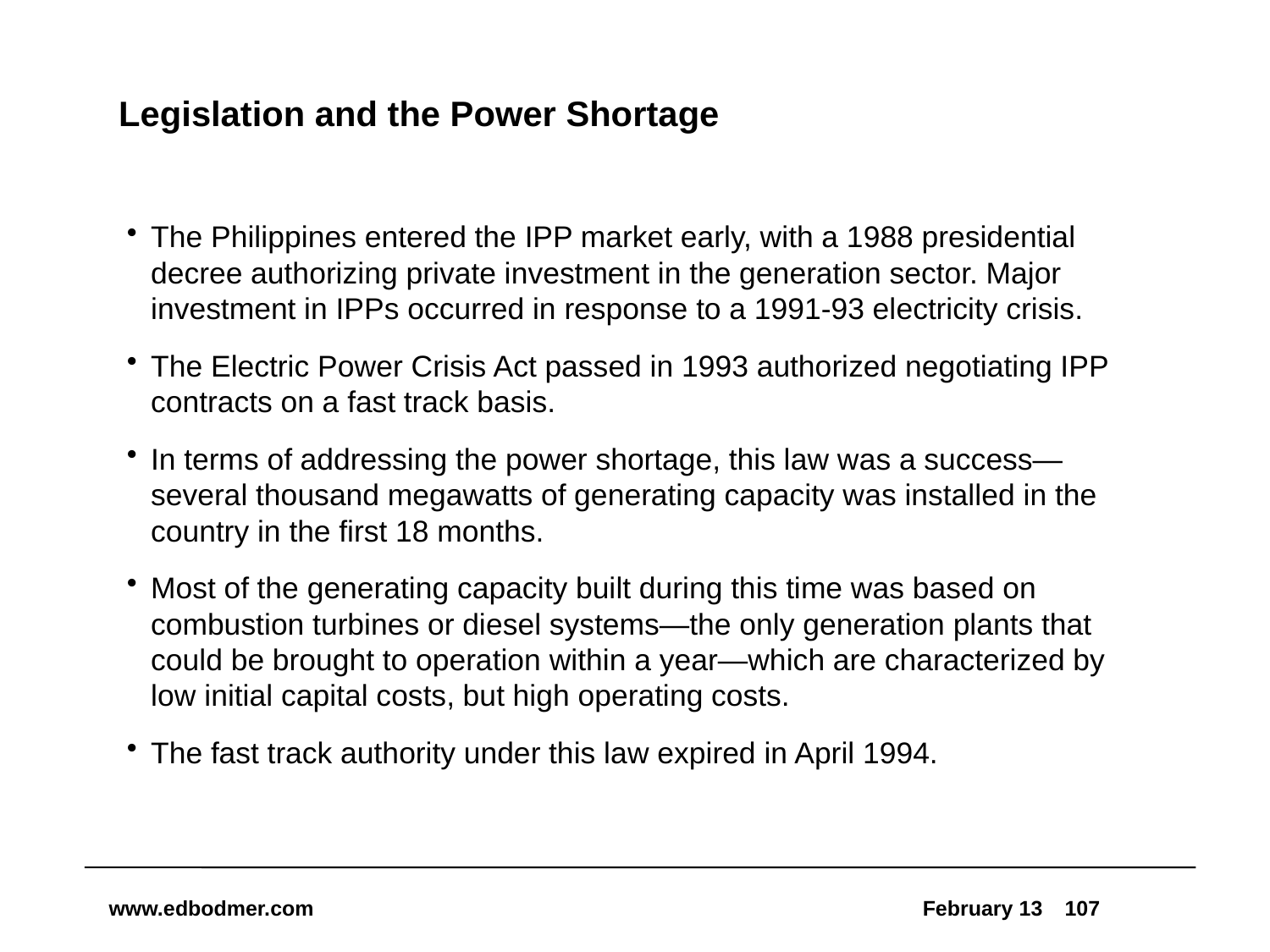

# Legislation and the Power Shortage
The Philippines entered the IPP market early, with a 1988 presidential decree authorizing private investment in the generation sector. Major investment in IPPs occurred in response to a 1991-93 electricity crisis.
The Electric Power Crisis Act passed in 1993 authorized negotiating IPP contracts on a fast track basis.
In terms of addressing the power shortage, this law was a success—several thousand megawatts of generating capacity was installed in the country in the first 18 months.
Most of the generating capacity built during this time was based on combustion turbines or diesel systems—the only generation plants that could be brought to operation within a year—which are characterized by low initial capital costs, but high operating costs.
The fast track authority under this law expired in April 1994.